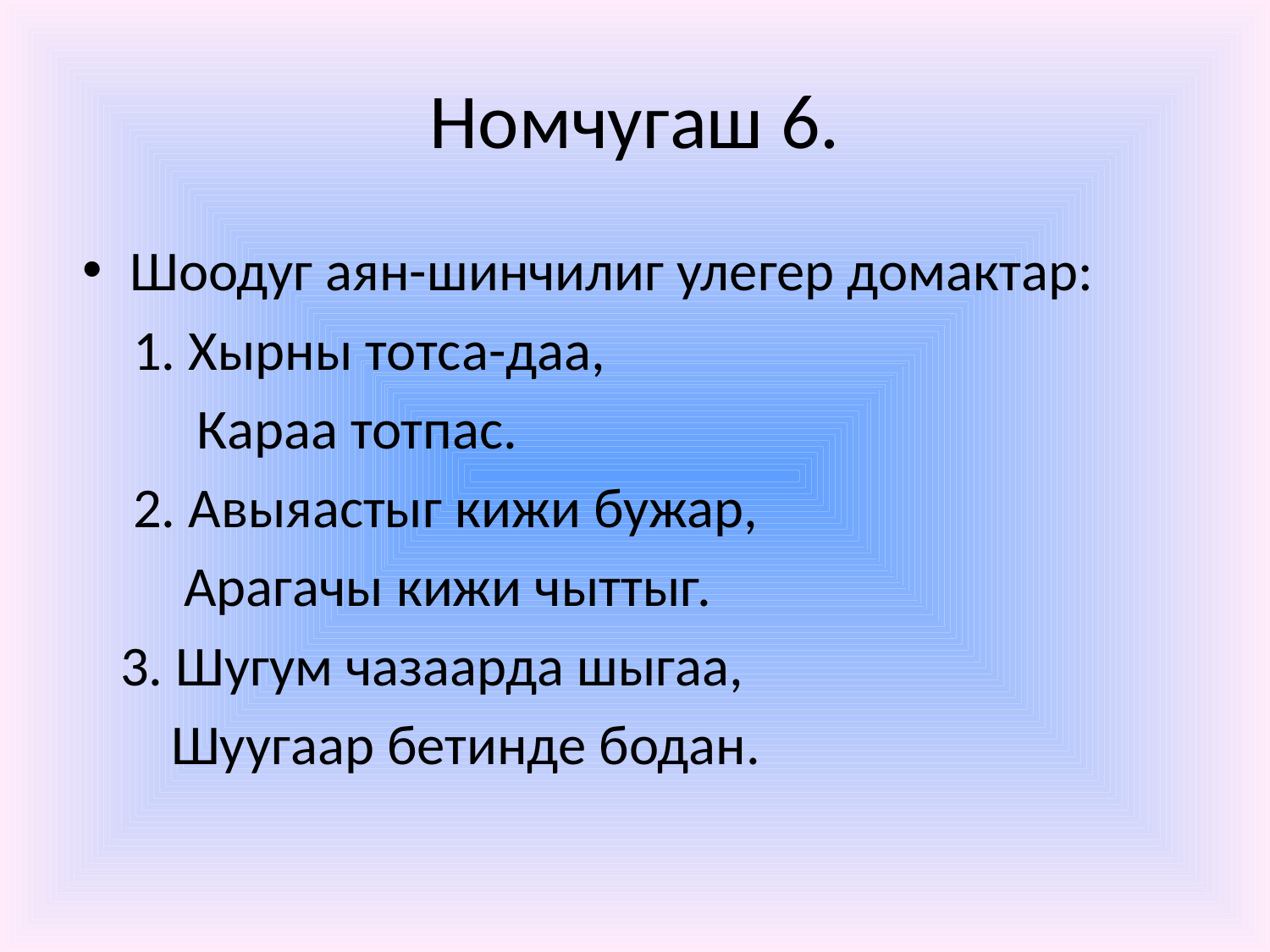

# Номчугаш 6.
Шоодуг аян-шинчилиг улегер домактар:
    1. Хырны тотса-даа,
         Караа тотпас.
    2. Авыяастыг кижи бужар,
        Арагачы кижи чыттыг.
   3. Шугум чазаарда шыгаа,
       Шуугаар бетинде бодан.